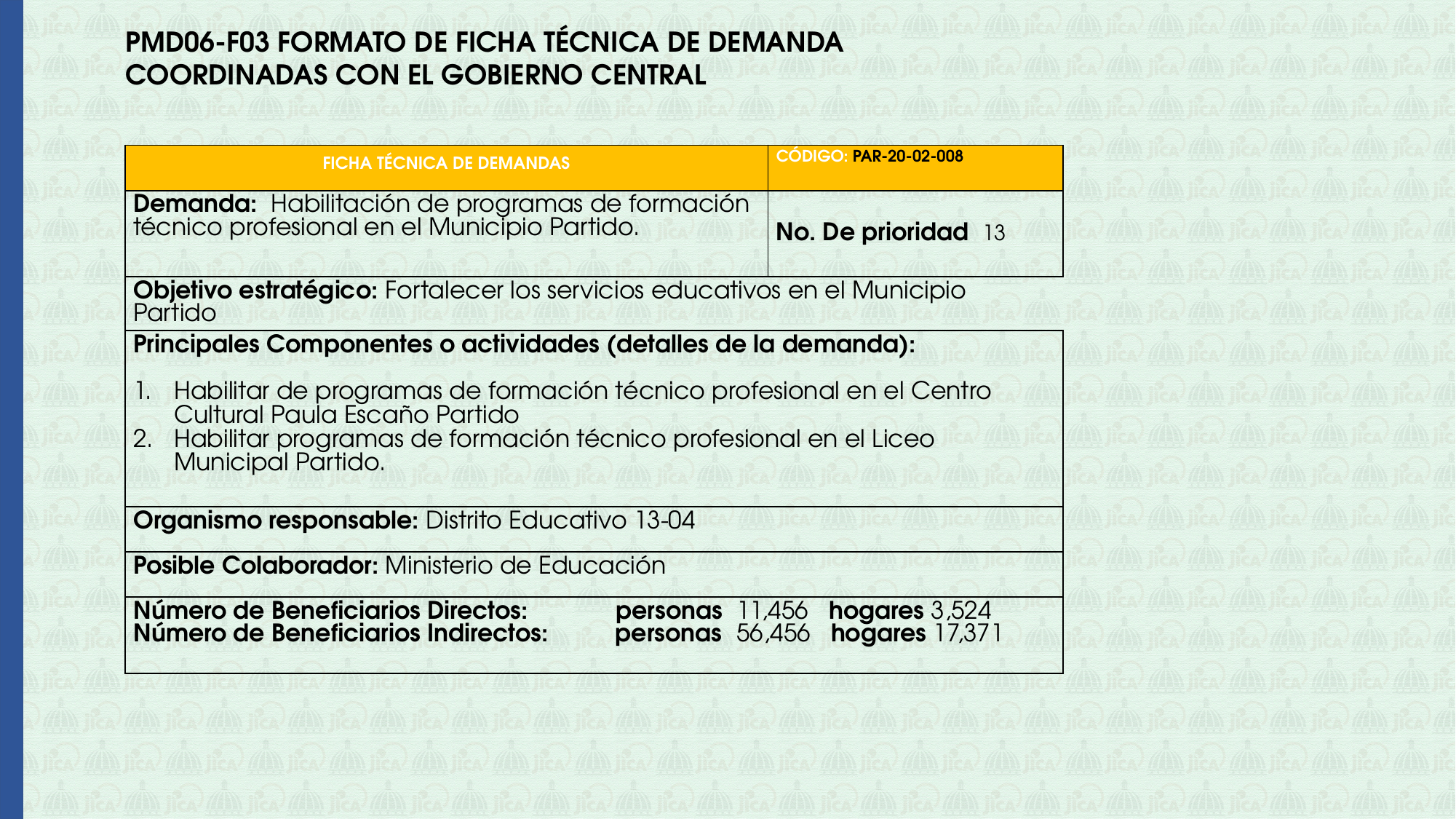

PMD06-F03 FORMATO DE FICHA TÉCNICA DE DEMANDA COORDINADAS CON EL GOBIERNO CENTRAL
| FICHA TÉCNICA DE DEMANDAS | CÓDIGO: PAR-20-02-008 |
| --- | --- |
| Demanda: Habilitación de programas de formación técnico profesional en el Municipio Partido. | No. De prioridad 13 |
| Objetivo estratégico: Fortalecer los servicios educativos en el Municipio Partido |  |
| Principales Componentes o actividades (detalles de la demanda):   Habilitar de programas de formación técnico profesional en el Centro Cultural Paula Escaño Partido Habilitar programas de formación técnico profesional en el Liceo Municipal Partido. |  |
| Organismo responsable: Distrito Educativo 13-04 |  |
| Posible Colaborador: Ministerio de Educación |  |
| Número de Beneficiarios Directos: personas 11,456 hogares 3,524 Número de Beneficiarios Indirectos: personas 56,456 hogares 17,371 |  |